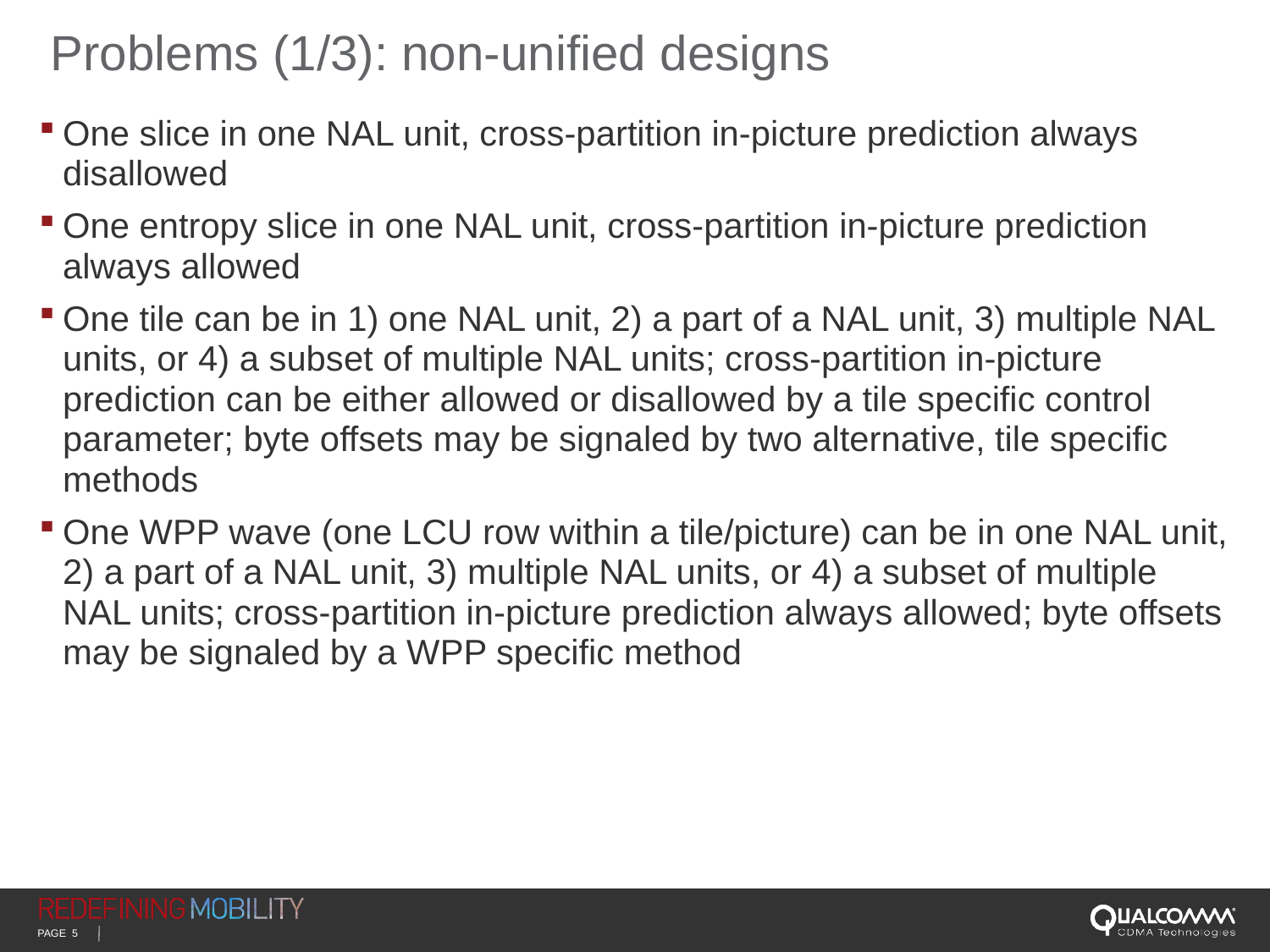

# Problems (1/3): non-unified designs
One slice in one NAL unit, cross-partition in-picture prediction always disallowed
One entropy slice in one NAL unit, cross-partition in-picture prediction always allowed
One tile can be in 1) one NAL unit, 2) a part of a NAL unit, 3) multiple NAL units, or 4) a subset of multiple NAL units; cross-partition in-picture prediction can be either allowed or disallowed by a tile specific control parameter; byte offsets may be signaled by two alternative, tile specific methods
One WPP wave (one LCU row within a tile/picture) can be in one NAL unit, 2) a part of a NAL unit, 3) multiple NAL units, or 4) a subset of multiple NAL units; cross-partition in-picture prediction always allowed; byte offsets may be signaled by a WPP specific method